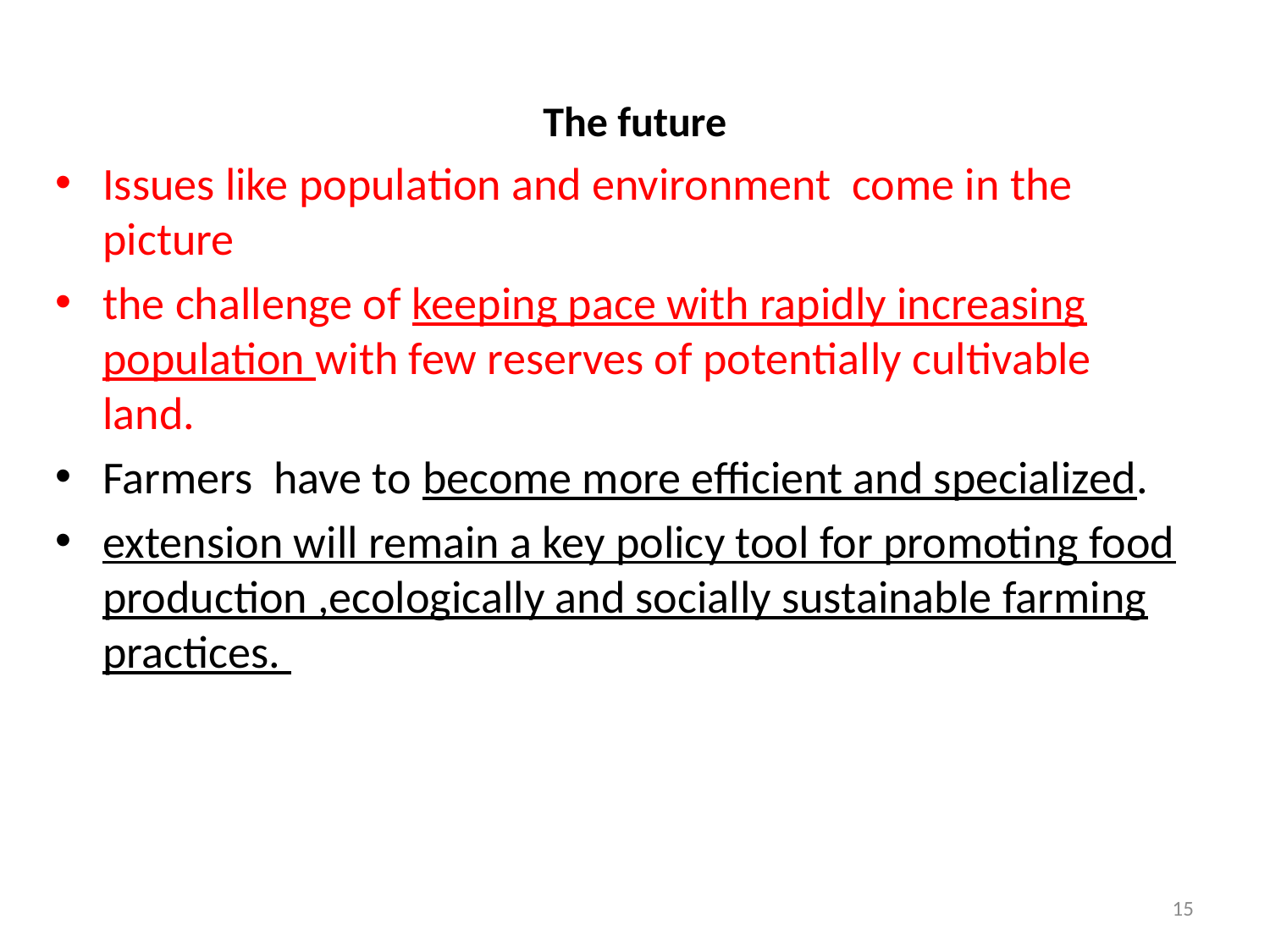

# The future
Issues like population and environment  come in the picture
the challenge of keeping pace with rapidly increasing population with few reserves of potentially cultivable land.
Farmers  have to become more efficient and specialized.
extension will remain a key policy tool for promoting food production ,ecologically and socially sustainable farming practices.

15